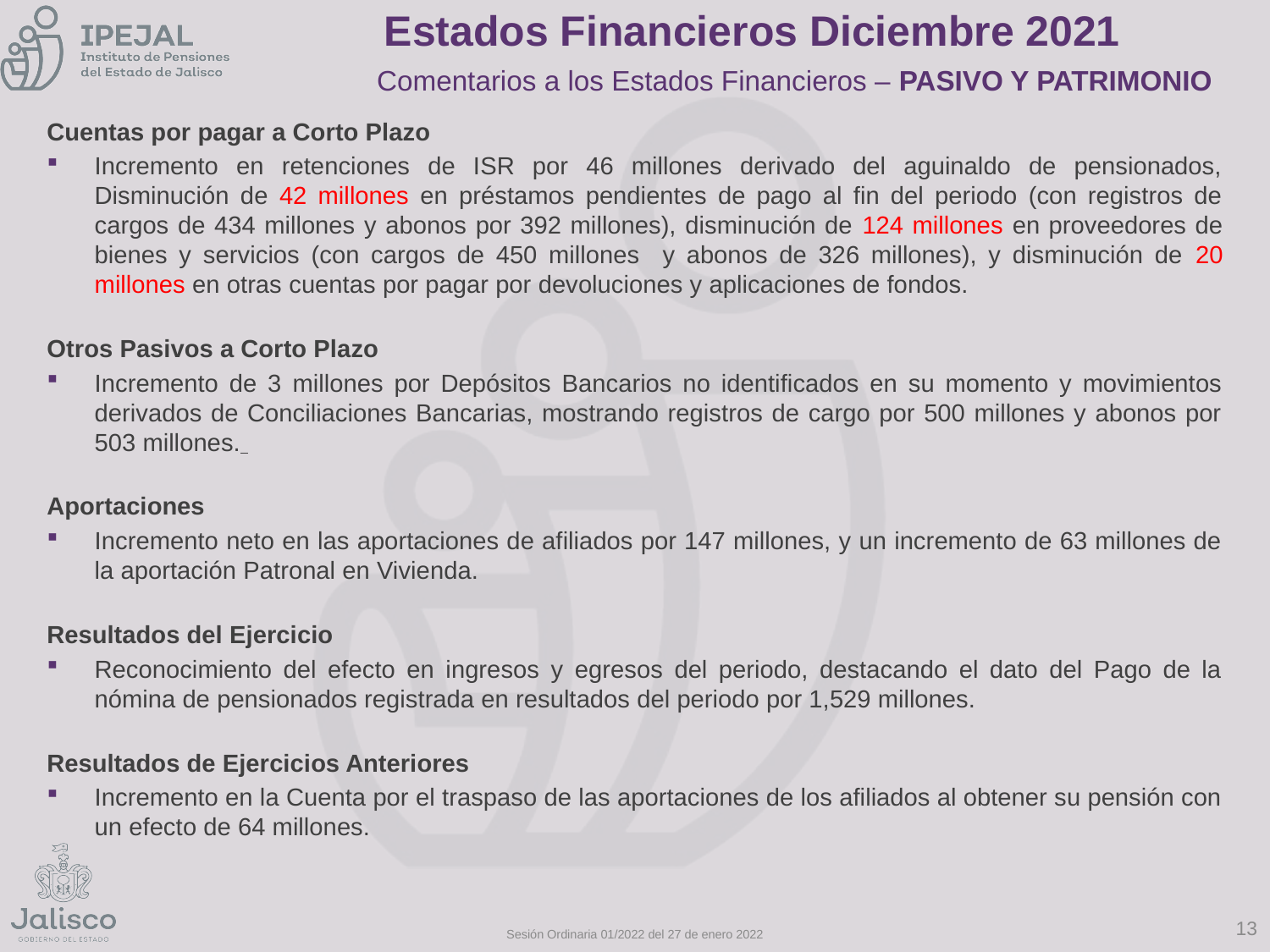

Estados Financieros Diciembre 2021
Comentarios a los Estados Financieros – PASIVO Y PATRIMONIO
Cuentas por pagar a Corto Plazo
Incremento en retenciones de ISR por 46 millones derivado del aguinaldo de pensionados, Disminución de 42 millones en préstamos pendientes de pago al fin del periodo (con registros de cargos de 434 millones y abonos por 392 millones), disminución de 124 millones en proveedores de bienes y servicios (con cargos de 450 millones  y abonos de 326 millones), y disminución de 20 millones en otras cuentas por pagar por devoluciones y aplicaciones de fondos.

Otros Pasivos a Corto Plazo
Incremento de 3 millones por Depósitos Bancarios no identificados en su momento y movimientos derivados de Conciliaciones Bancarias, mostrando registros de cargo por 500 millones y abonos por 503 millones.

Aportaciones
Incremento neto en las aportaciones de afiliados por 147 millones, y un incremento de 63 millones de la aportación Patronal en Vivienda.

Resultados del Ejercicio
Reconocimiento del efecto en ingresos y egresos del periodo, destacando el dato del Pago de la nómina de pensionados registrada en resultados del periodo por 1,529 millones.

Resultados de Ejercicios Anteriores
Incremento en la Cuenta por el traspaso de las aportaciones de los afiliados al obtener su pensión con un efecto de 64 millones.
13
Sesión Ordinaria 01/2022 del 27 de enero 2022